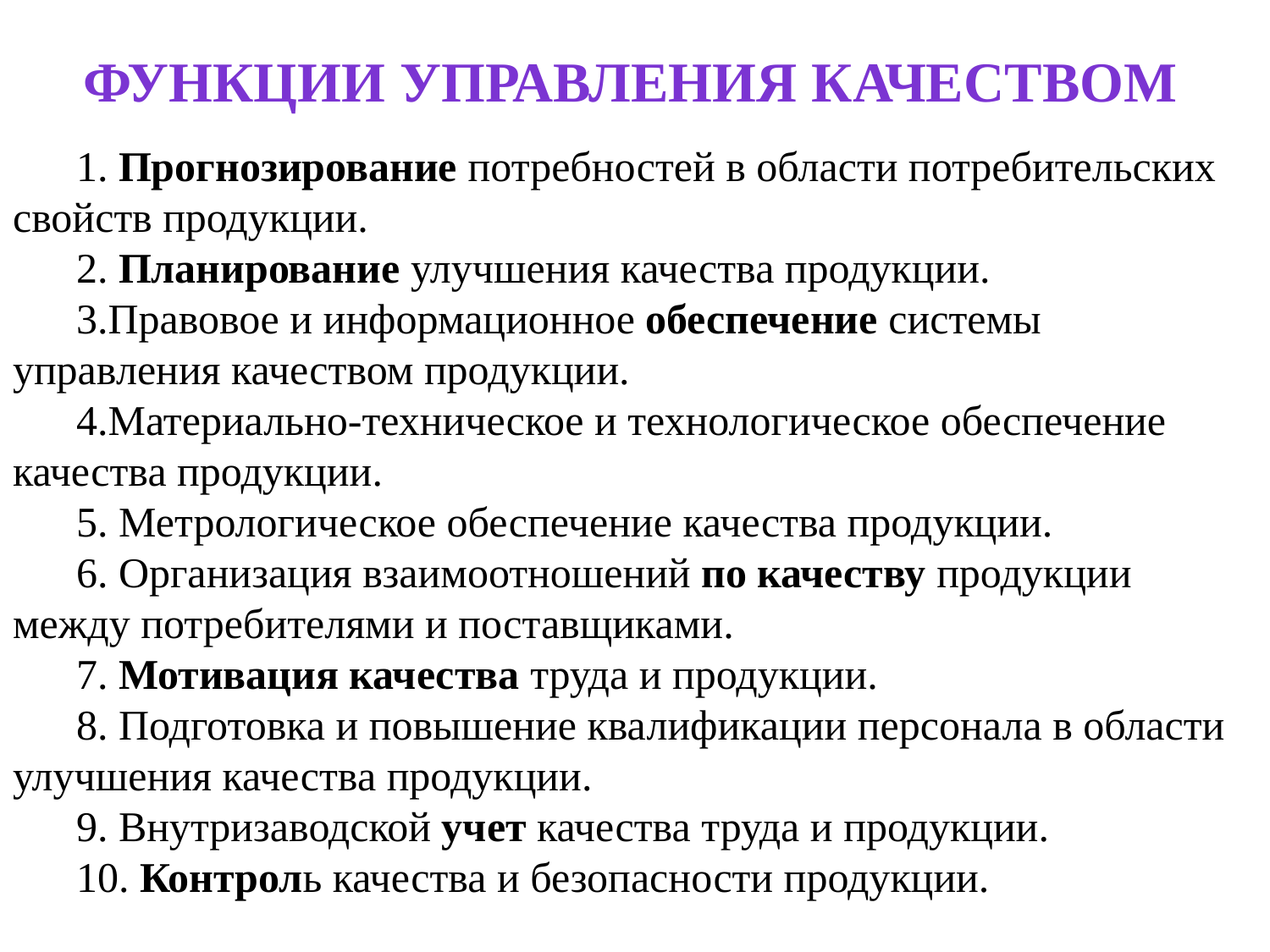

# Функции управления качеством
1. Прогнозирование потребностей в области потребительских свойств продукции.
2. Планирование улучшения качества продукции.
3.Правовое и информационное обеспечение системы управления качеством продукции.
4.Материально-техническое и технологическое обеспечение качества продукции.
5. Метрологическое обеспечение качества продукции.
6. Организация взаимоотношений по качеству продукции между потребителями и поставщиками.
7. Мотивация качества труда и продукции.
8. Подготовка и повышение квалификации персонала в области улучшения качества продукции.
9. Внутризаводской учет качества труда и продукции.
10. Контроль качества и безопасности продукции.